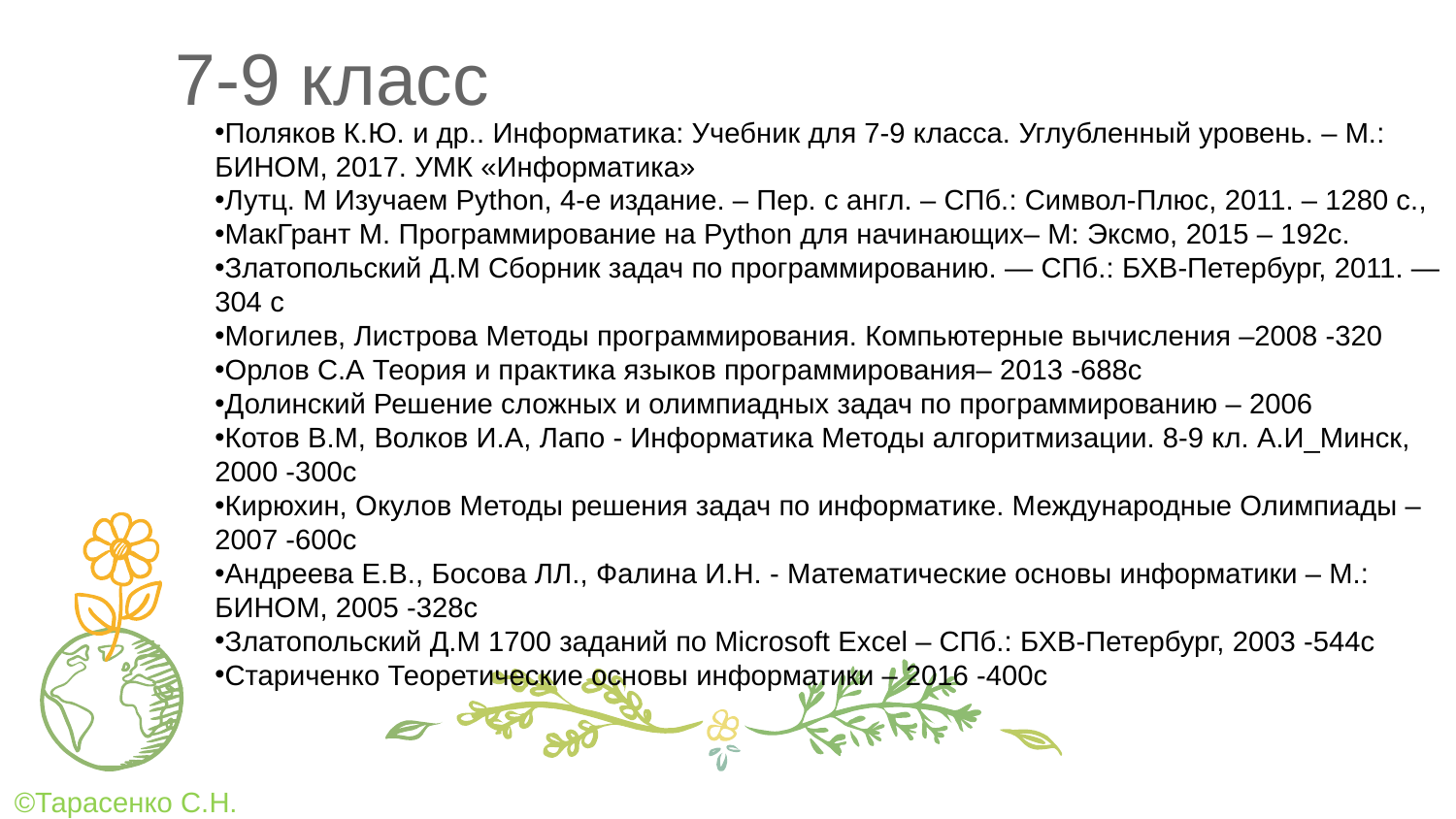

7-9 класс
Поляков К.Ю. и др.. Информатика: Учебник для 7-9 класса. Углубленный уровень. – М.: БИНОМ, 2017. УМК «Информатика»
Лутц. М Изучаем Python, 4-е издание. – Пер. с англ. – СПб.: Символ-Плюс, 2011. – 1280 с.,
МакГрант М. Программирование на Python для начинающих– М: Эксмо, 2015 – 192с.
Златопольский Д.М Сборник задач по программированию. — СПб.: БХВ-Петербург, 2011. — 304 с
Могилев, Листрова Методы программирования. Компьютерные вычисления –2008 -320
Орлов С.А Теория и практика языков программирования– 2013 -688с
Долинский Решение сложных и олимпиадных задач по программированию – 2006
Котов В.М, Волков И.А, Лапо - Информатика Методы алгоритмизации. 8-9 кл. А.И_Минск, 2000 -300с
Кирюхин, Окулов Методы решения задач по информатике. Международные Олимпиады – 2007 -600с
Андреева Е.В., Босова ЛЛ., Фалина И.Н. - Математические основы информатики – М.: БИНОМ, 2005 -328c
Златопольский Д.М 1700 заданий по Microsoft Excel – СПб.: БХВ-Петербург, 2003 -544с
Стариченко Теоретические основы информатики – 2016 -400с